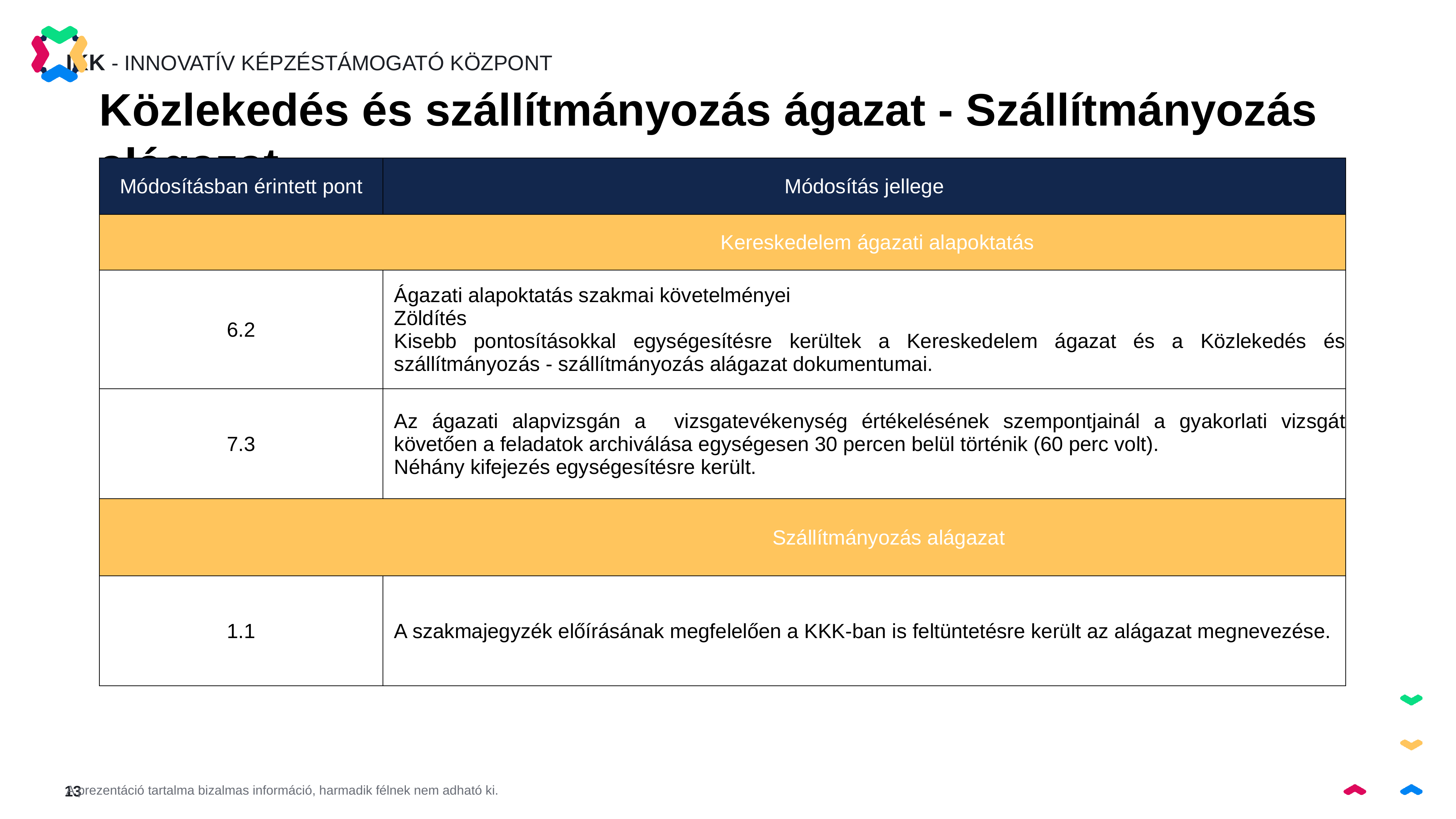

Közlekedés és szállítmányozás ágazat - Szállítmányozás alágazat
| Módosításban érintett pont | Módosítás jellege |
| --- | --- |
| Kereskedelem ágazati alapoktatás |  |
| 6.2 | Ágazati alapoktatás szakmai követelményei Zöldítés Kisebb pontosításokkal egységesítésre kerültek a Kereskedelem ágazat és a Közlekedés és szállítmányozás - szállítmányozás alágazat dokumentumai. |
| 7.3 | Az ágazati alapvizsgán a vizsgatevékenység értékelésének szempontjainál a gyakorlati vizsgát követően a feladatok archiválása egységesen 30 percen belül történik (60 perc volt). Néhány kifejezés egységesítésre került. |
| Szállítmányozás alágazat |  |
| 1.1 | A szakmajegyzék előírásának megfelelően a KKK-ban is feltüntetésre került az alágazat megnevezése. |